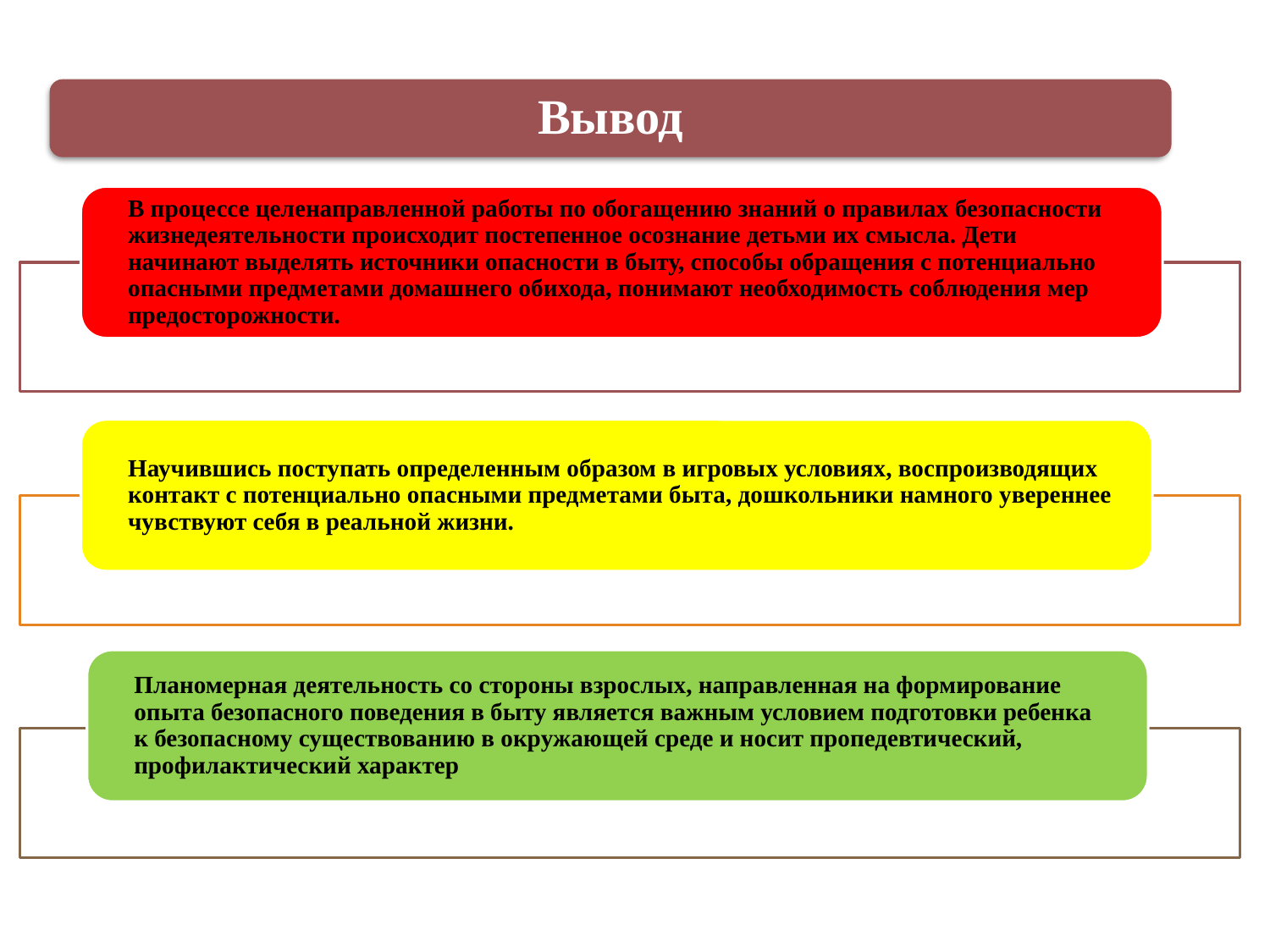

Вывод
В процессе целенаправленной работы по обогащению знаний о правилах безопасности жизнедеятельности происходит постепенное осознание детьми их смысла. Дети начинают выделять источники опасности в быту, способы обращения с потенциально опасными предметами домашнего обихода, понимают необходимость соблюдения мер предосторожности.
Научившись поступать определенным образом в игровых условиях, воспроизводящих контакт с потенциально опасными предметами быта, дошкольники намного увереннее чувствуют себя в реальной жизни.
Планомерная деятельность со стороны взрослых, направленная на формирование опыта безопасного поведения в быту является важным условием подготовки ребенка к безопасному существованию в окружающей среде и носит пропедевтический, профилактический характер